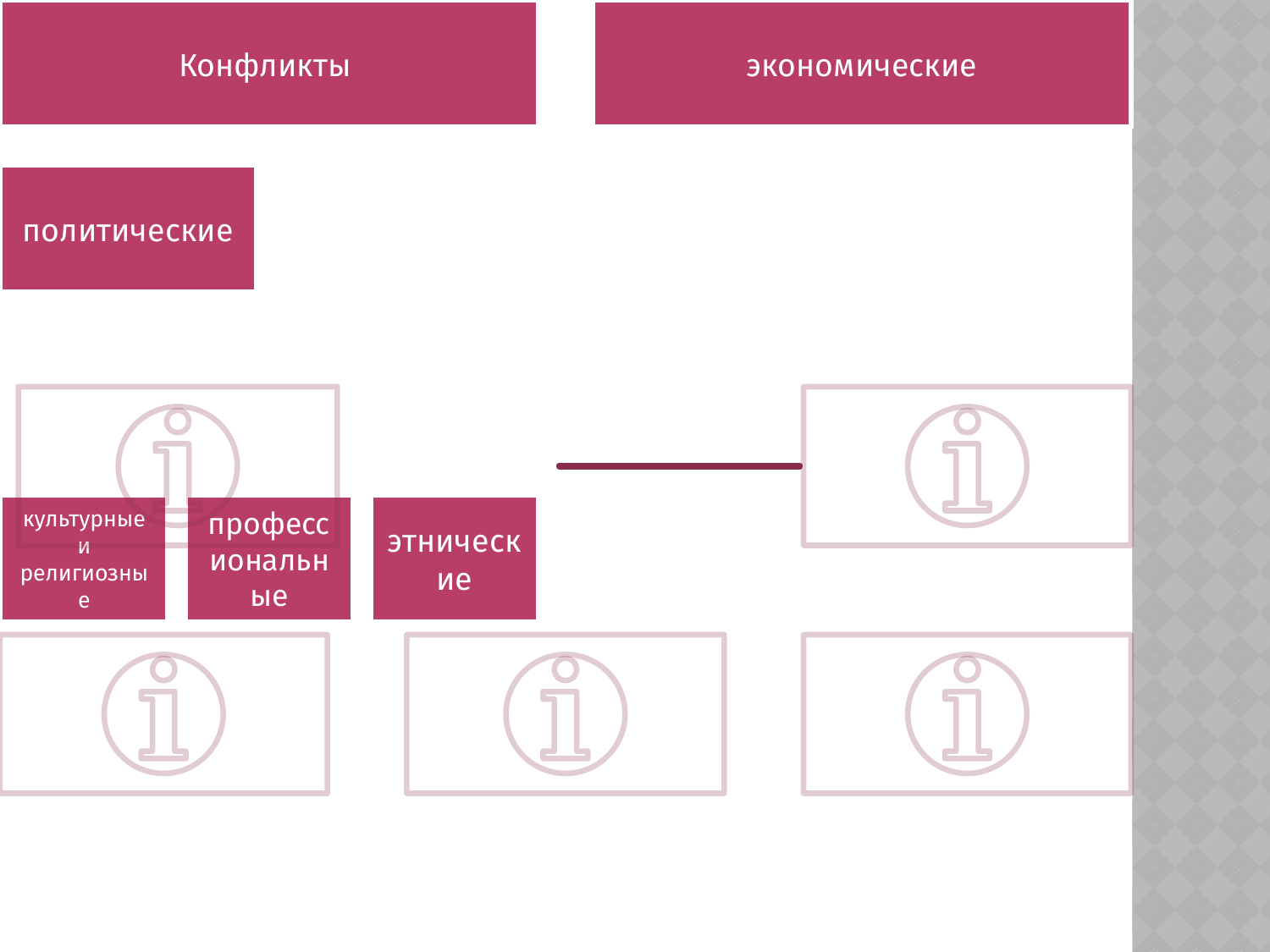

Конфликты
политические
культурные и
религиозные
профессиональные
этнические
экономические